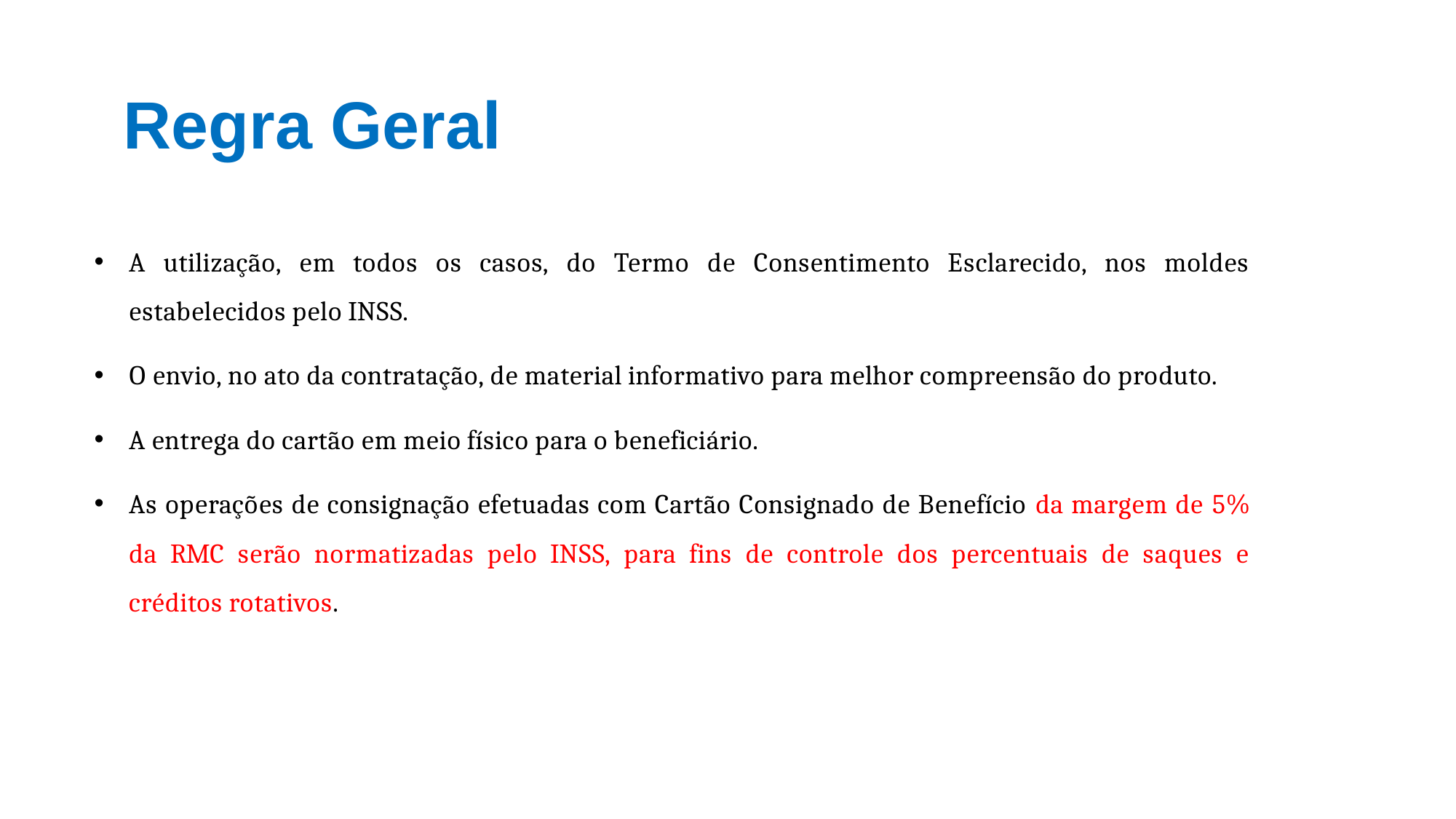

Regra Geral
A utilização, em todos os casos, do Termo de Consentimento Esclarecido, nos moldes estabelecidos pelo INSS.
O envio, no ato da contratação, de material informativo para melhor compreensão do produto.
A entrega do cartão em meio físico para o beneficiário.
As operações de consignação efetuadas com Cartão Consignado de Benefício da margem de 5% da RMC serão normatizadas pelo INSS, para fins de controle dos percentuais de saques e créditos rotativos.